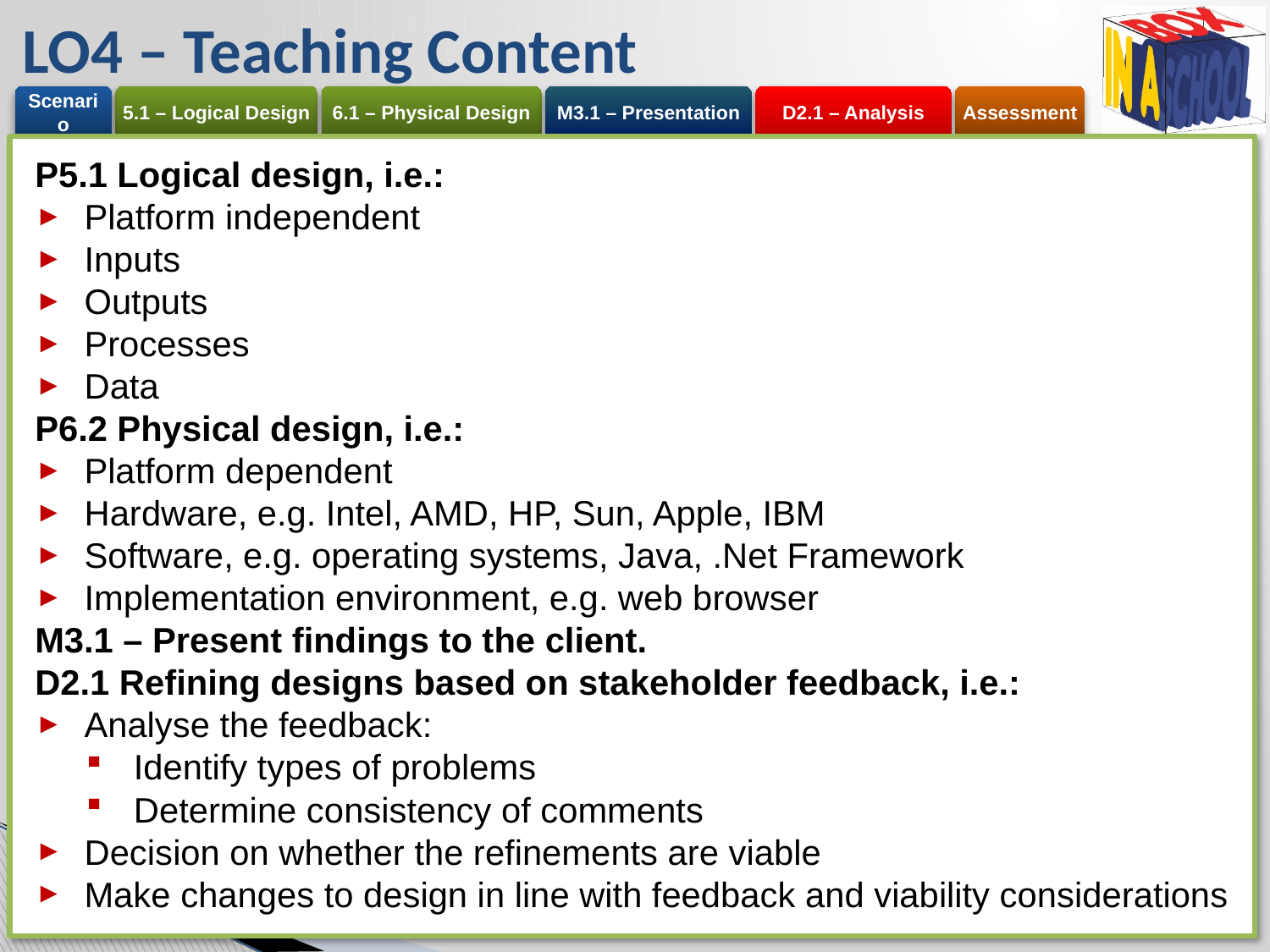

# LO4 – Teaching Content
P5.1 Logical design, i.e.:
Platform independent
Inputs
Outputs
Processes
Data
P6.2 Physical design, i.e.:
Platform dependent
Hardware, e.g. Intel, AMD, HP, Sun, Apple, IBM
Software, e.g. operating systems, Java, .Net Framework
Implementation environment, e.g. web browser
M3.1 – Present findings to the client.
D2.1 Refining designs based on stakeholder feedback, i.e.:
Analyse the feedback:
Identify types of problems
Determine consistency of comments
Decision on whether the refinements are viable
Make changes to design in line with feedback and viability considerations